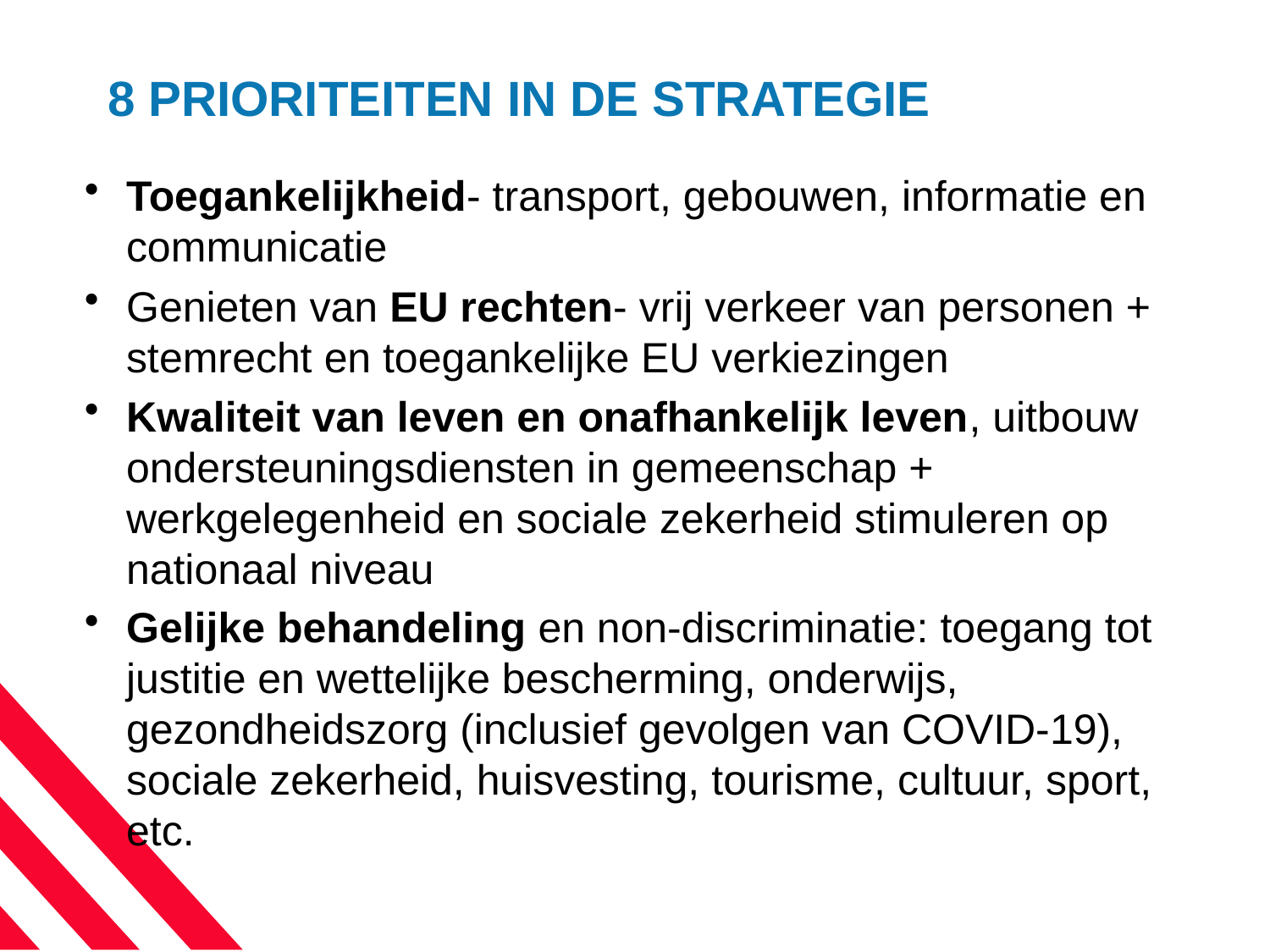

# 8 PRIORITEITEN IN DE STRATEGIE
Toegankelijkheid- transport, gebouwen, informatie en communicatie
Genieten van EU rechten- vrij verkeer van personen + stemrecht en toegankelijke EU verkiezingen
Kwaliteit van leven en onafhankelijk leven, uitbouw ondersteuningsdiensten in gemeenschap + werkgelegenheid en sociale zekerheid stimuleren op nationaal niveau
Gelijke behandeling en non-discriminatie: toegang tot justitie en wettelijke bescherming, onderwijs, gezondheidszorg (inclusief gevolgen van COVID-19), sociale zekerheid, huisvesting, tourisme, cultuur, sport, etc.